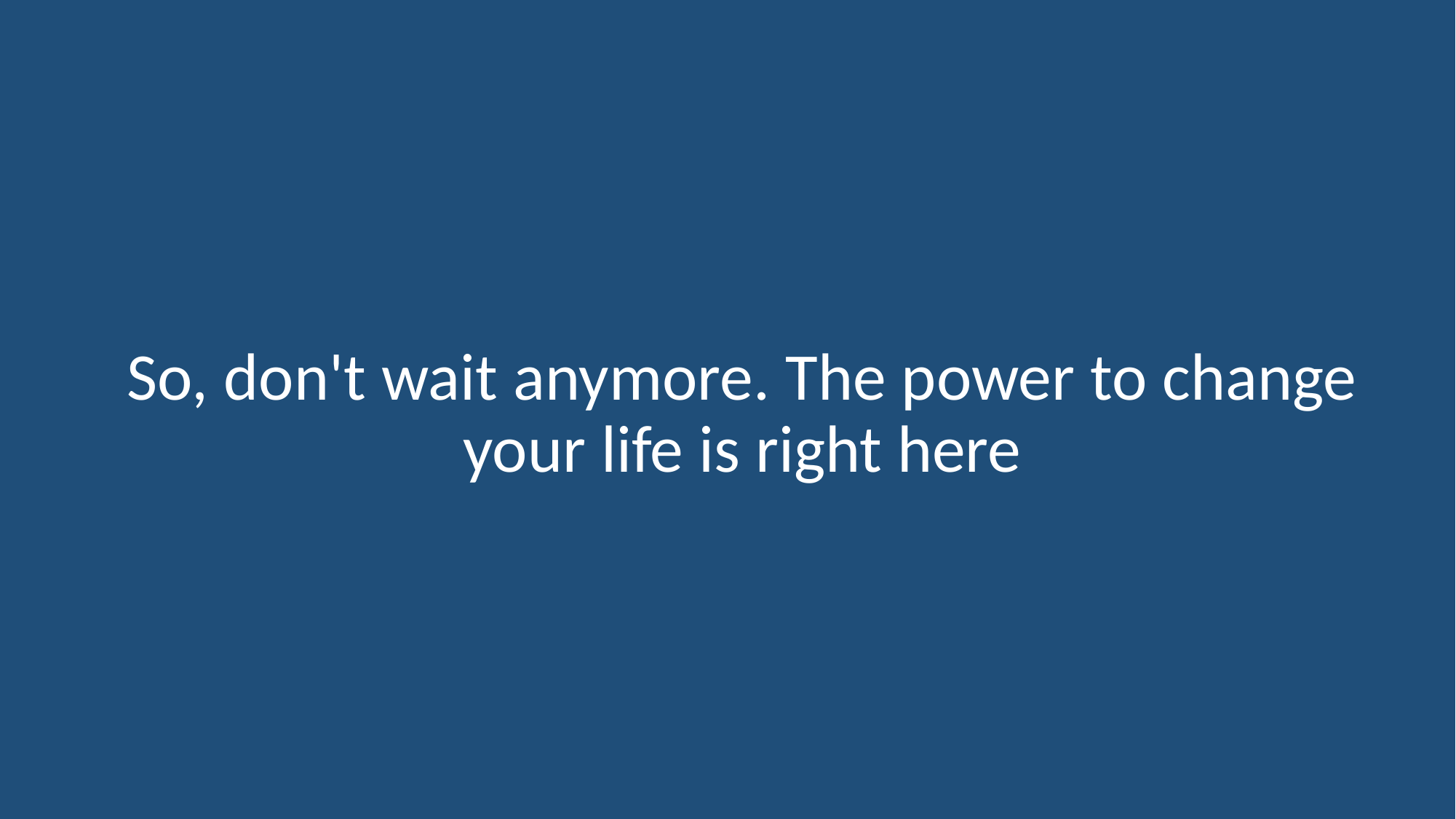

So, don't wait anymore. The power to change your life is right here